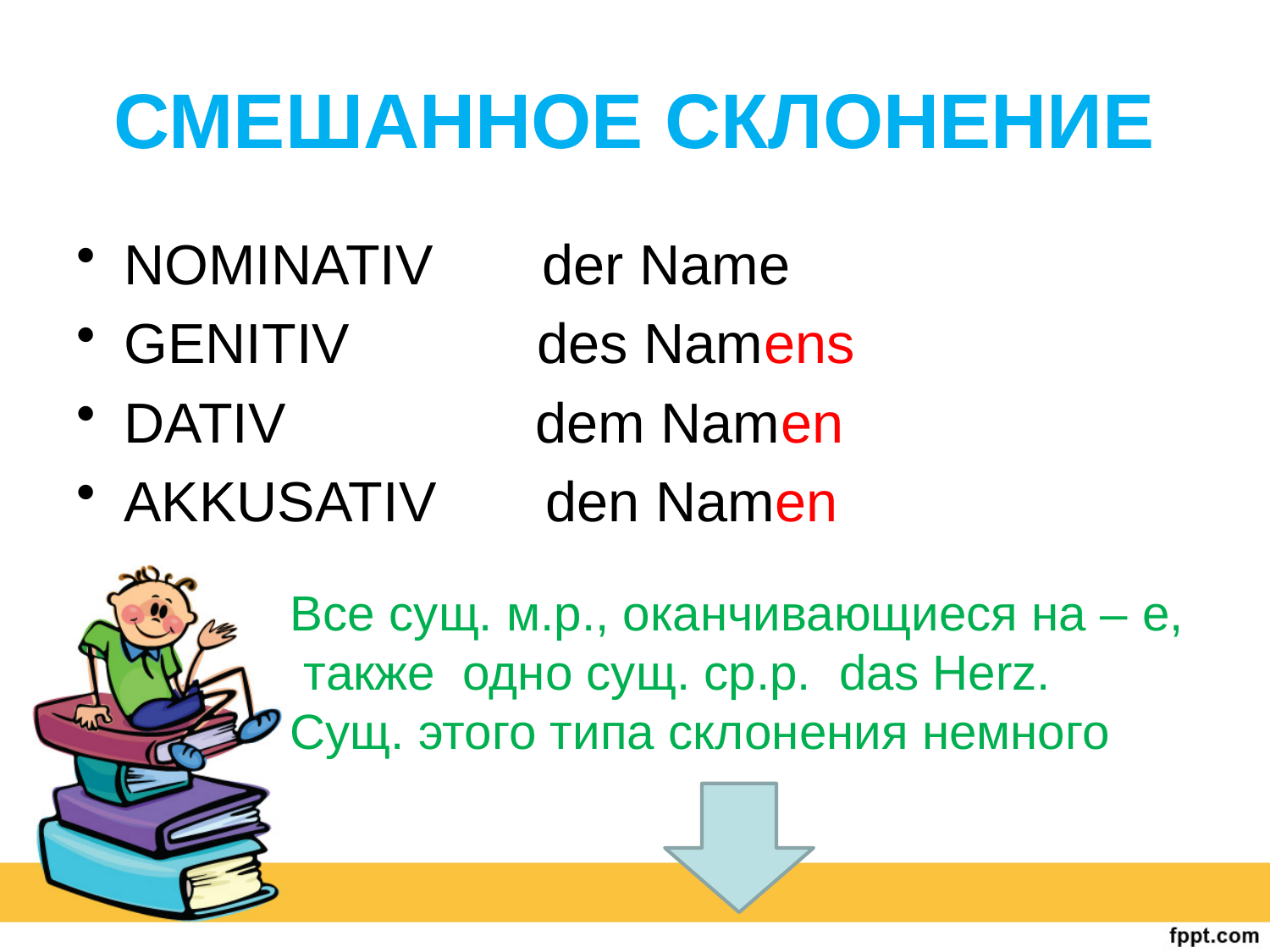

# СМЕШАННОЕ СКЛОНЕНИЕ
NOMINATIV       der Name
GENITIV            des Namens
DATIV                dem Namen
AKKUSATIV       den Namen

Все сущ. м.р., оканчивающиеся на – e,  также  одно сущ. ср.р.  das Herz.
Cущ. этого типа склонения немного